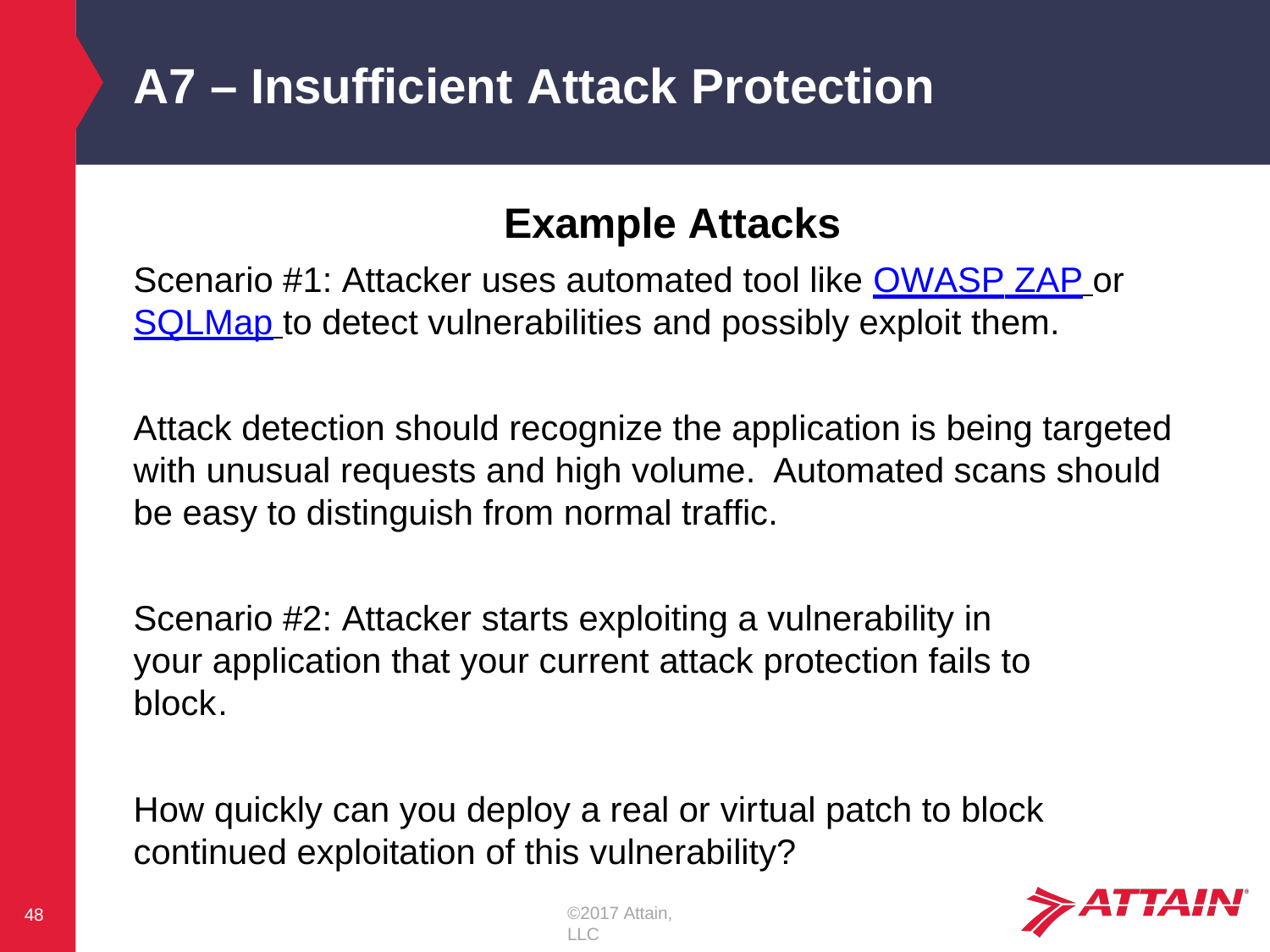

# A7 – Insufficient Attack Protection
Example Attacks

Scenario #1: Attacker uses automated tool like OWASP ZAP or
SQLMap to detect vulnerabilities and possibly exploit them.

Attack detection should recognize the application is being targeted with unusual requests and high volume.	Automated scans should be easy to distinguish from normal traffic.

Scenario #2: Attacker starts exploiting a vulnerability in your application that your current attack protection fails to block.

How quickly can you deploy a real or virtual patch to block continued exploitation of this vulnerability?
©2017 Attain, LLC
48